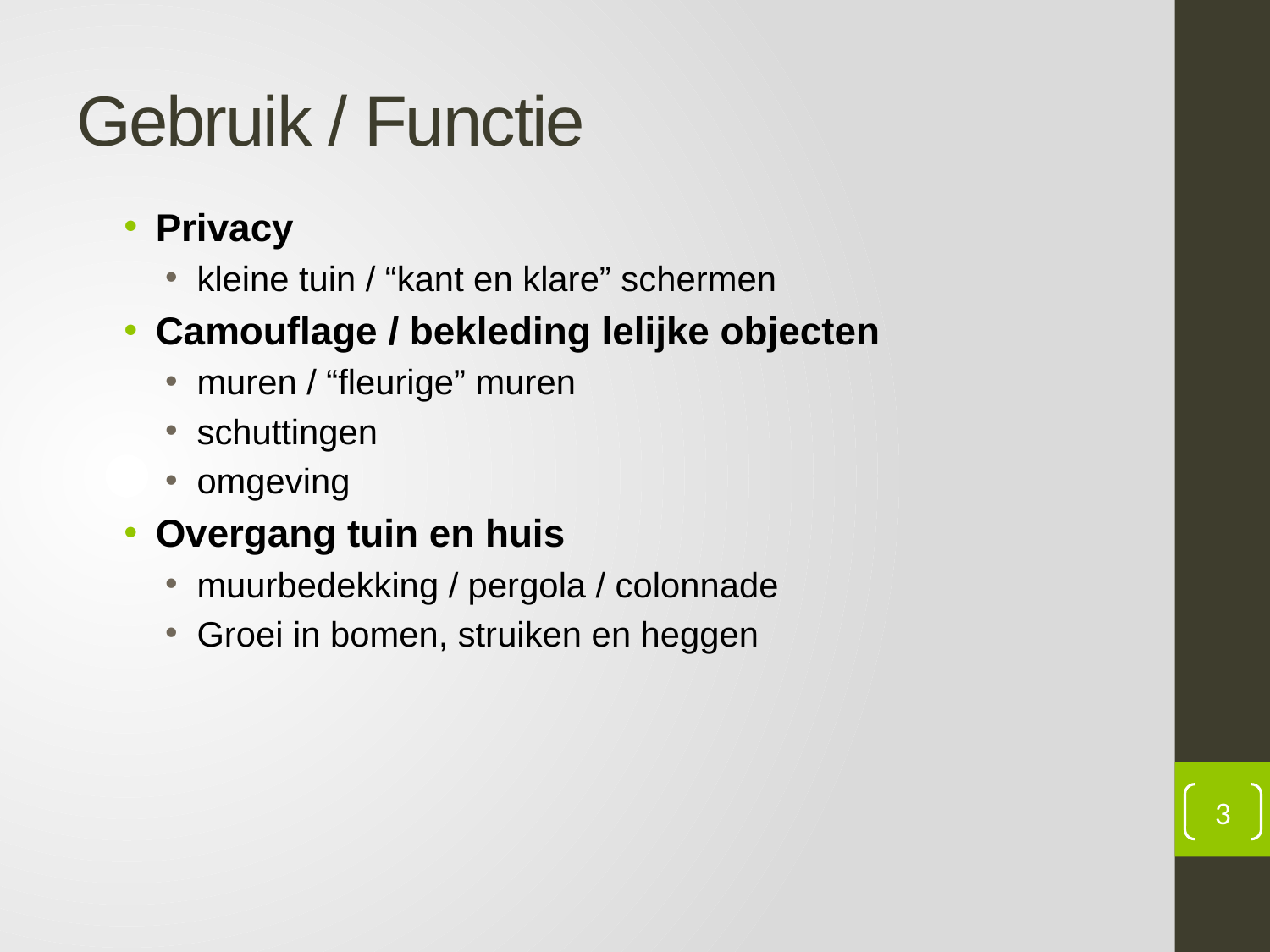

# Gebruik / Functie
Privacy
kleine tuin / “kant en klare” schermen
Camouflage / bekleding lelijke objecten
muren / “fleurige” muren
schuttingen
omgeving
Overgang tuin en huis
muurbedekking / pergola / colonnade
Groei in bomen, struiken en heggen
3